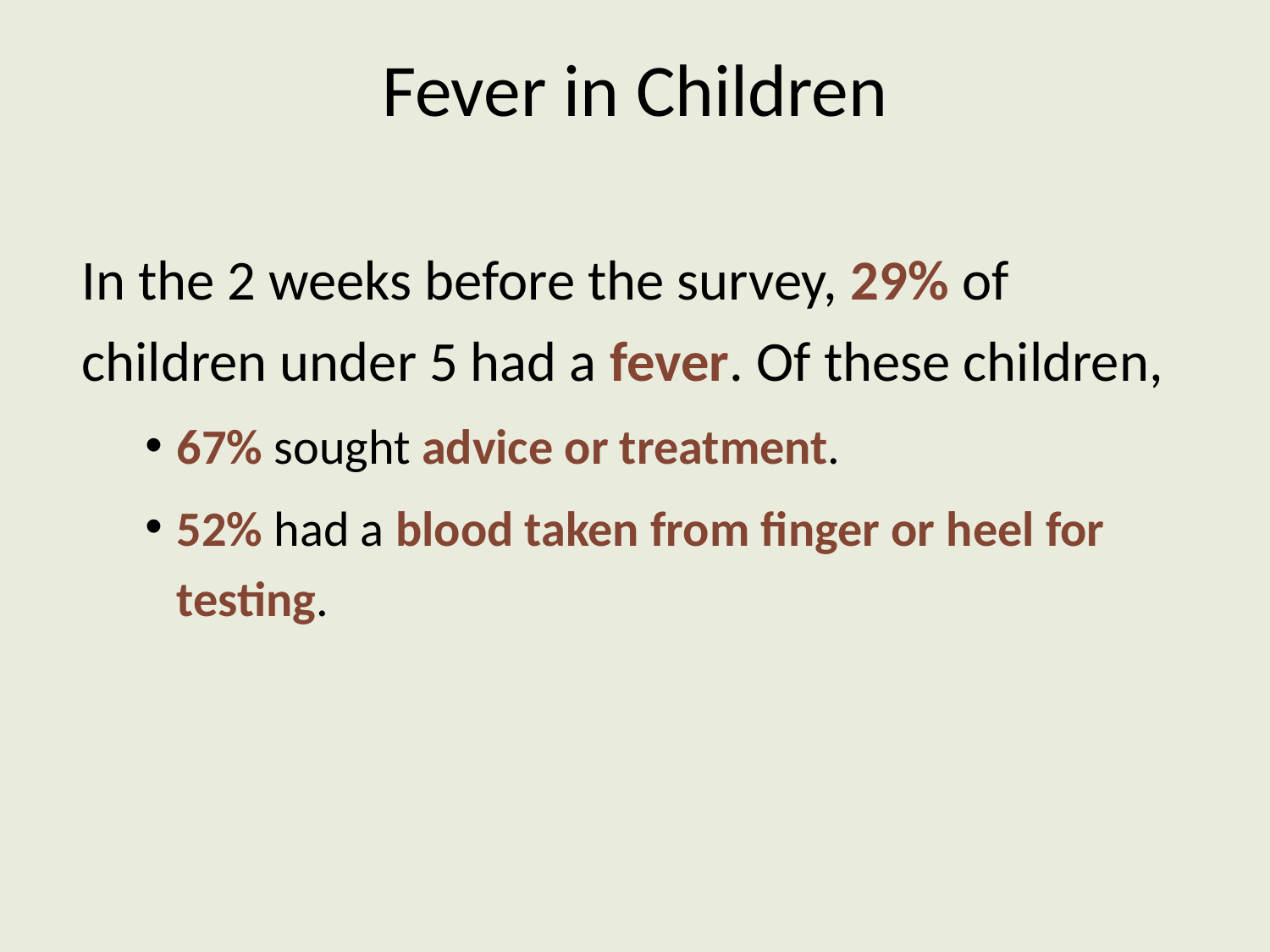

# Fever in Children
In the 2 weeks before the survey, 29% of children under 5 had a fever. Of these children,
67% sought advice or treatment.
52% had a blood taken from finger or heel for testing.